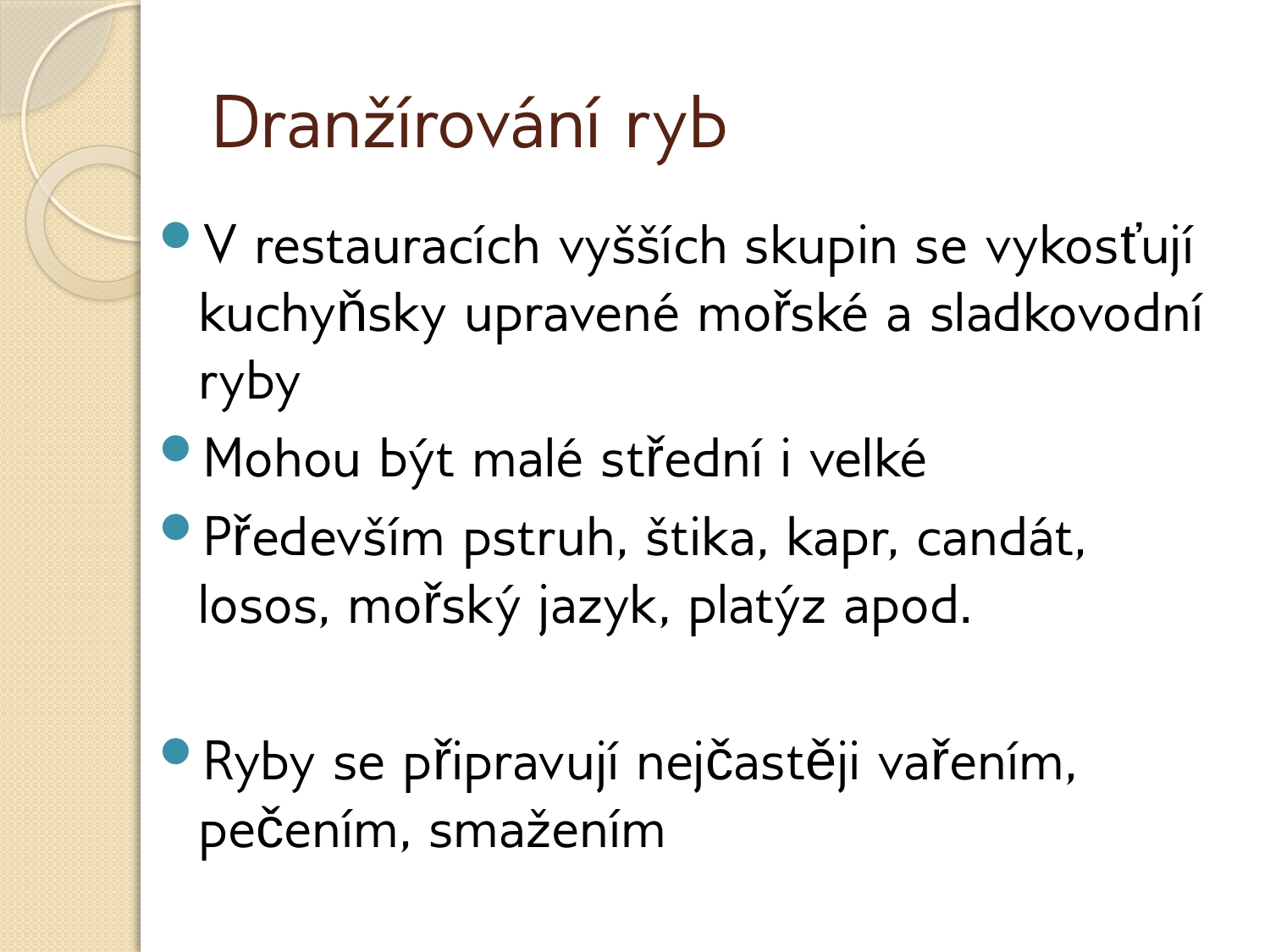

# Dranžírování ryb
V restauracích vyšších skupin se vykosťují kuchyňsky upravené mořské a sladkovodní ryby
Mohou být malé střední i velké
Především pstruh, štika, kapr, candát, losos, mořský jazyk, platýz apod.

Ryby se připravují nejčastěji vařením, pečením, smažením